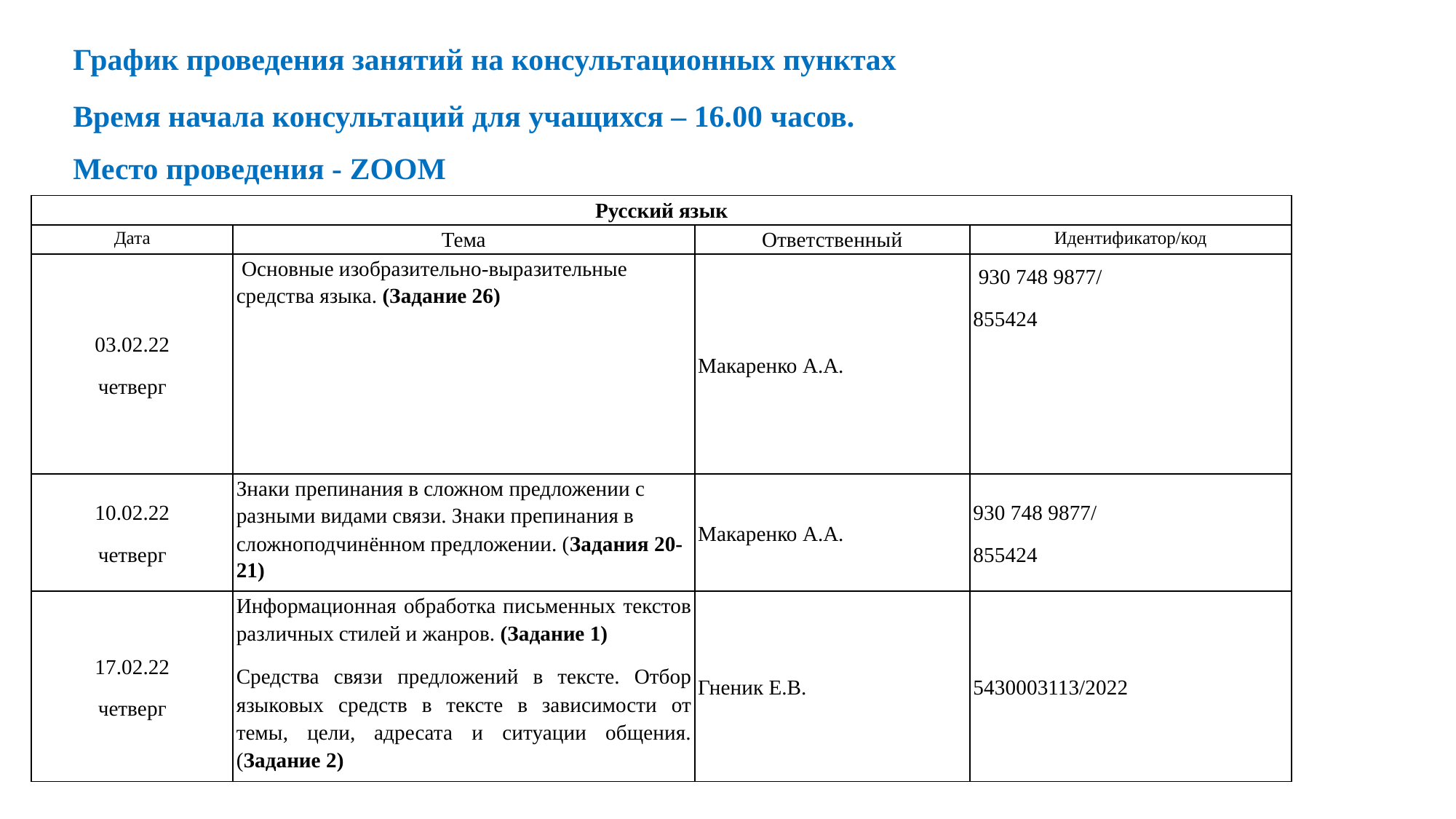

График проведения занятий на консультационных пунктах
Время начала консультаций для учащихся – 16.00 часов.
Место проведения - ZOOM
| Русский язык |  |  |  |
| --- | --- | --- | --- |
| Дата | Тема | Ответственный | Идентификатор/код |
| 03.02.22 четверг | Основные изобразительно-выразительные средства языка. (Задание 26) | Макаренко А.А. | 930 748 9877/ 855424 |
| 10.02.22 четверг | Знаки препинания в сложном предложении с разными видами связи. Знаки препинания в сложноподчинённом предложении. (Задания 20-21) | Макаренко А.А. | 930 748 9877/ 855424 |
| 17.02.22 четверг | Информационная обработка письменных текстов различных стилей и жанров. (Задание 1) Средства связи предложений в тексте. Отбор языковых средств в тексте в зависимости от темы, цели, адресата и ситуации общения. (Задание 2) | Гненик Е.В. | 5430003113/2022 |